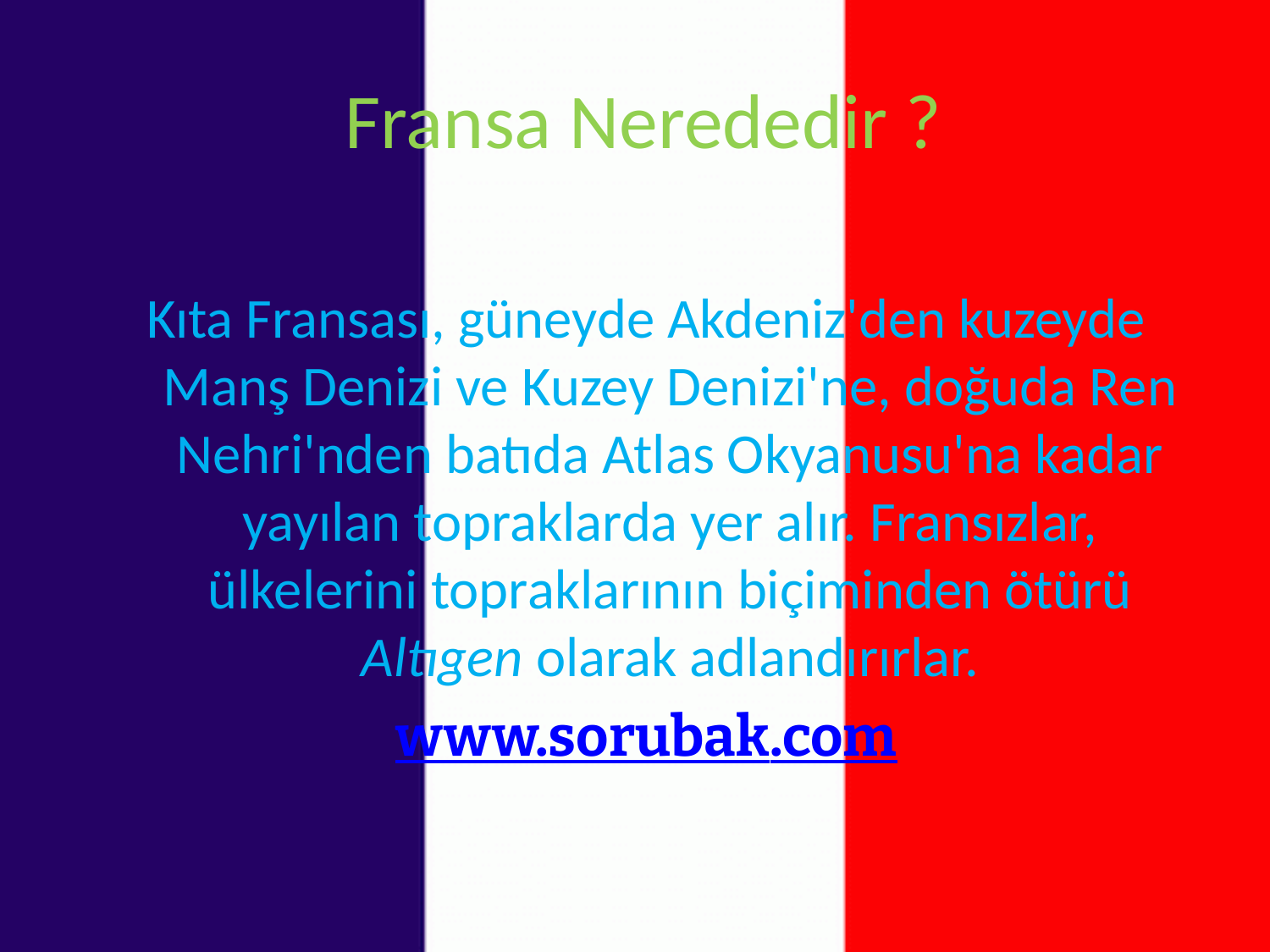

# Fransa Nerededir ?

Kıta Fransası, güneyde Akdeniz'den kuzeyde Manş Denizi ve Kuzey Denizi'ne, doğuda Ren Nehri'nden batıda Atlas Okyanusu'na kadar yayılan topraklarda yer alır. Fransızlar, ülkelerini topraklarının biçiminden ötürü Altıgen olarak adlandırırlar.
www.sorubak.com